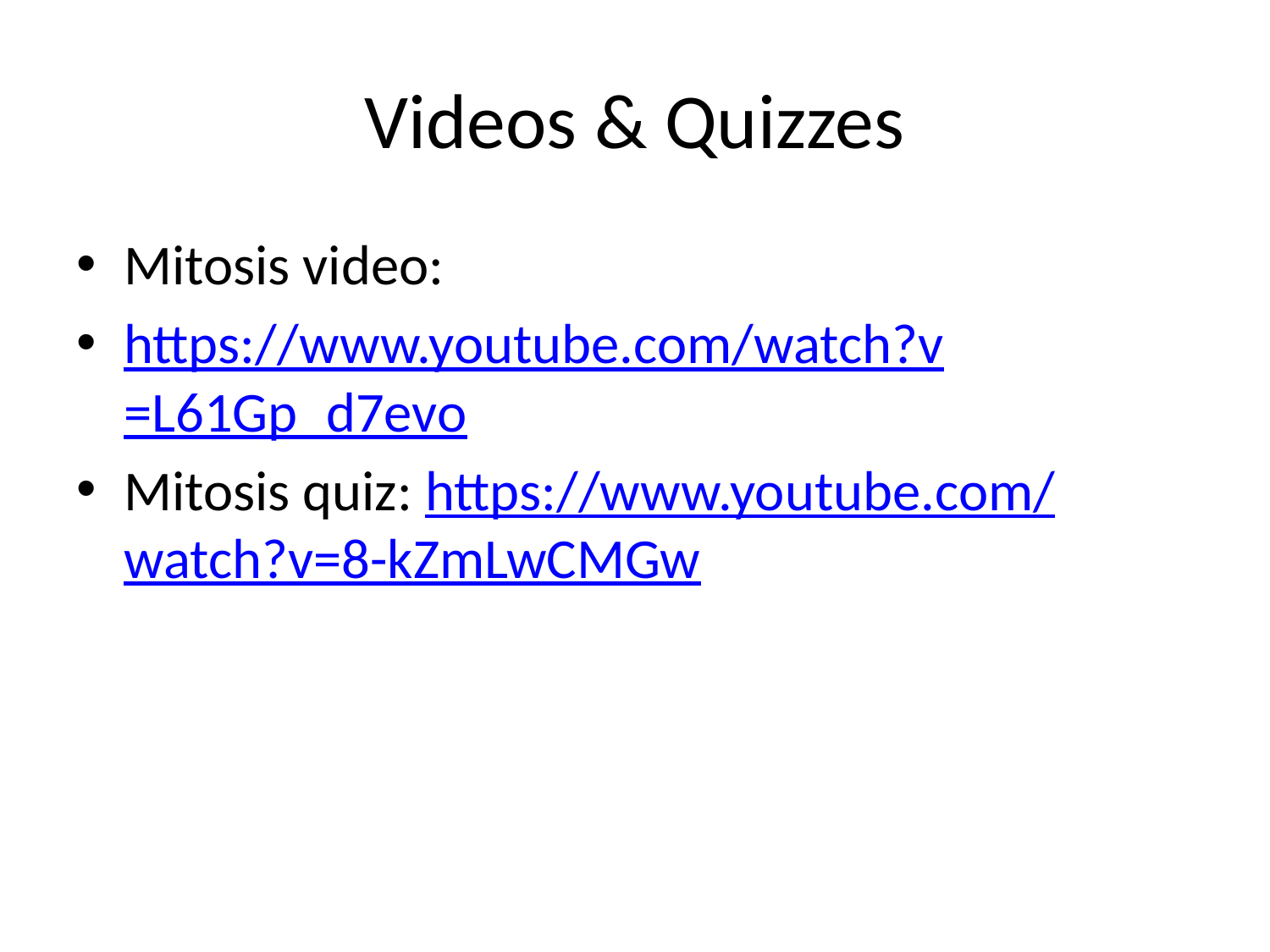

# Videos & Quizzes
Mitosis video:
https://www.youtube.com/watch?v=L61Gp_d7evo
Mitosis quiz: https://www.youtube.com/watch?v=8-kZmLwCMGw